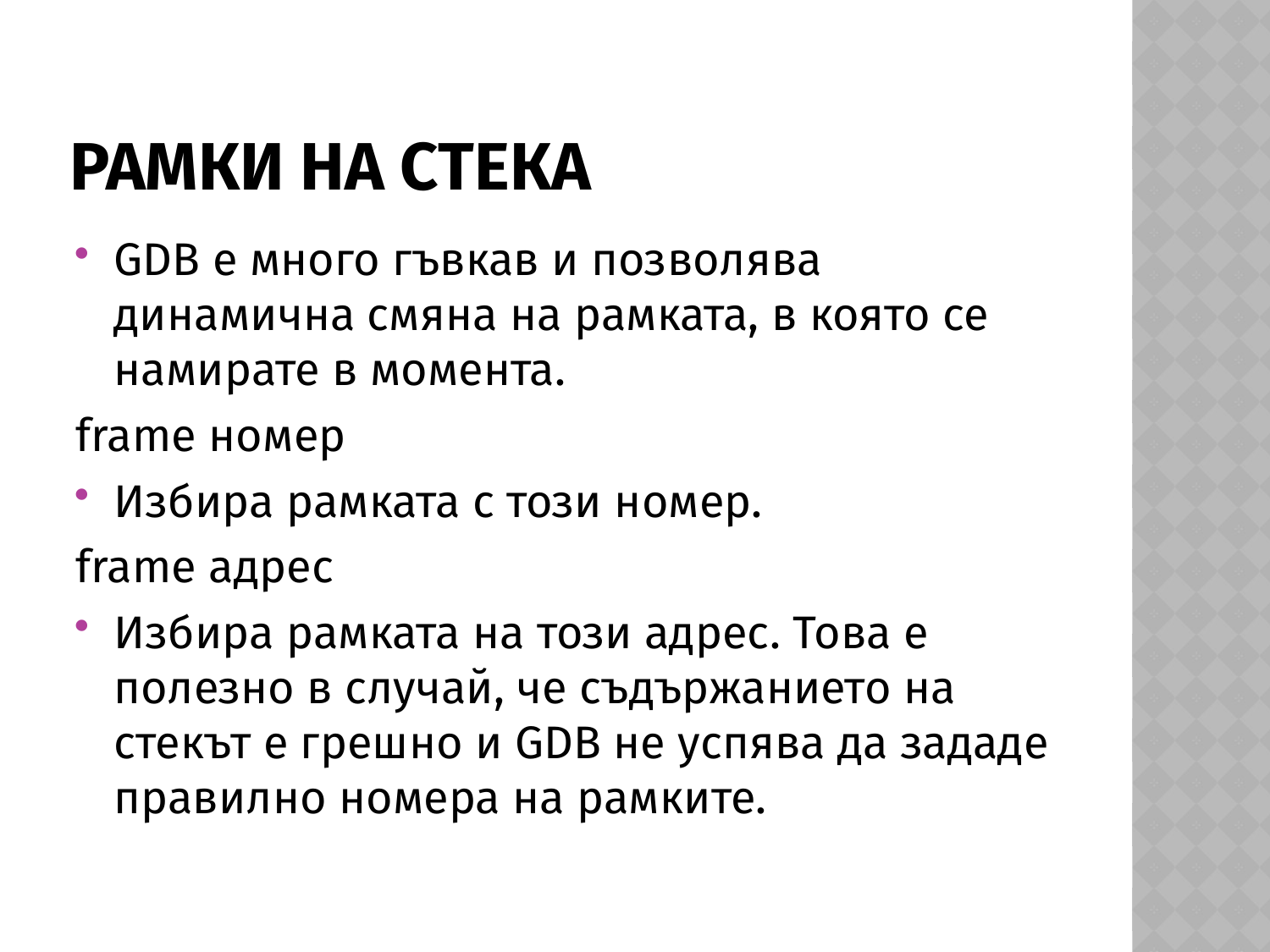

# Рамки на стека
GDB е много гъвкав и позволява динамична смяна на рамката, в която се намирате в момента.
frame номер
Избира рамката с този номер.
frame адрес
Избира рамката на този адрес. Това е полезно в случай, че съдържанието на стекът е грешно и GDB не успява да зададе правилно номера на рамките.